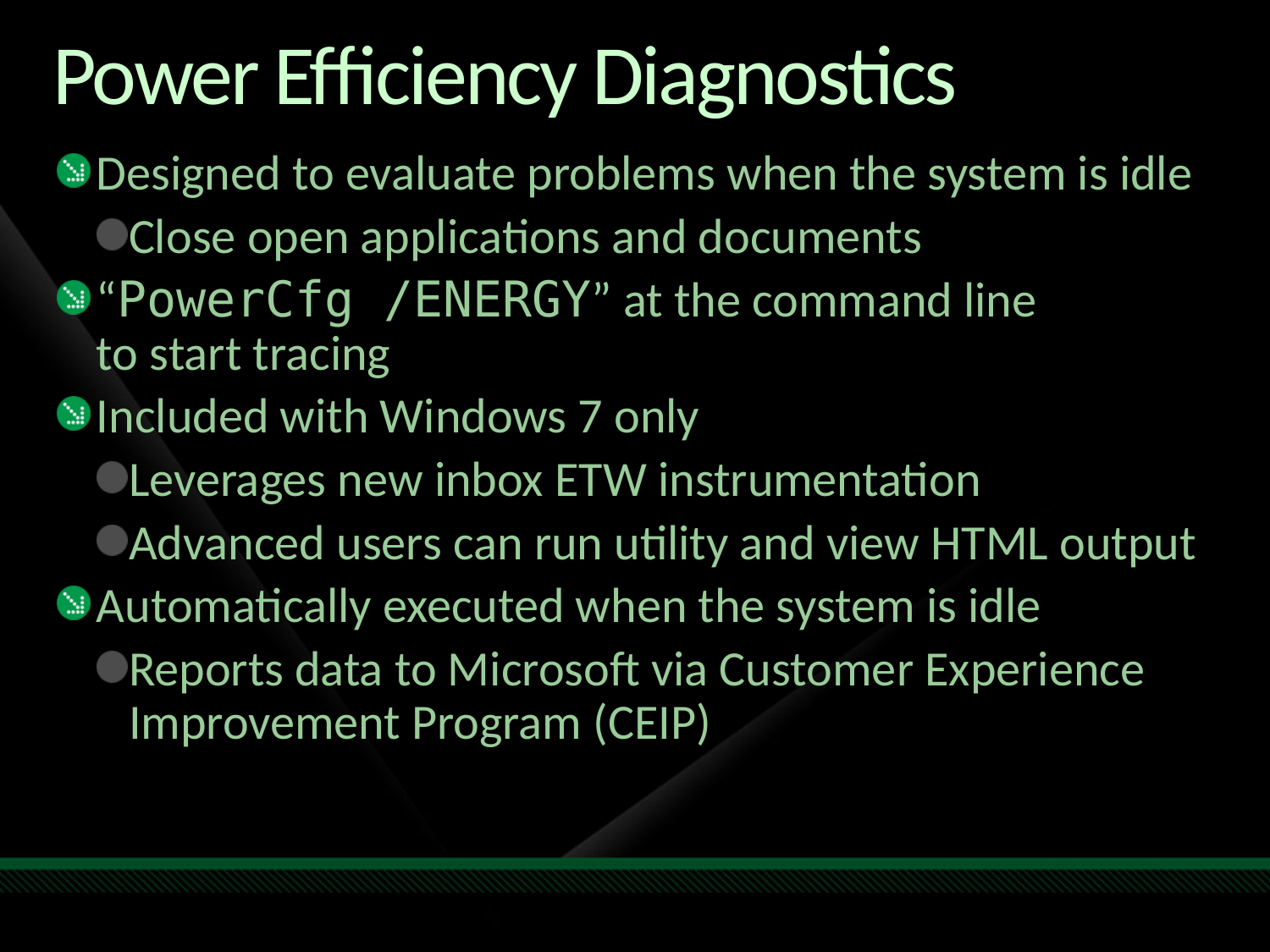

# Power Efficiency Diagnostics
Designed to evaluate problems when the system is idle
Close open applications and documents
“PowerCfg /ENERGY” at the command line
to start tracing
Included with Windows 7 only
Leverages new inbox ETW instrumentation
Advanced users can run utility and view HTML output
Automatically executed when the system is idle
Reports data to Microsoft via Customer Experience Improvement Program (CEIP)